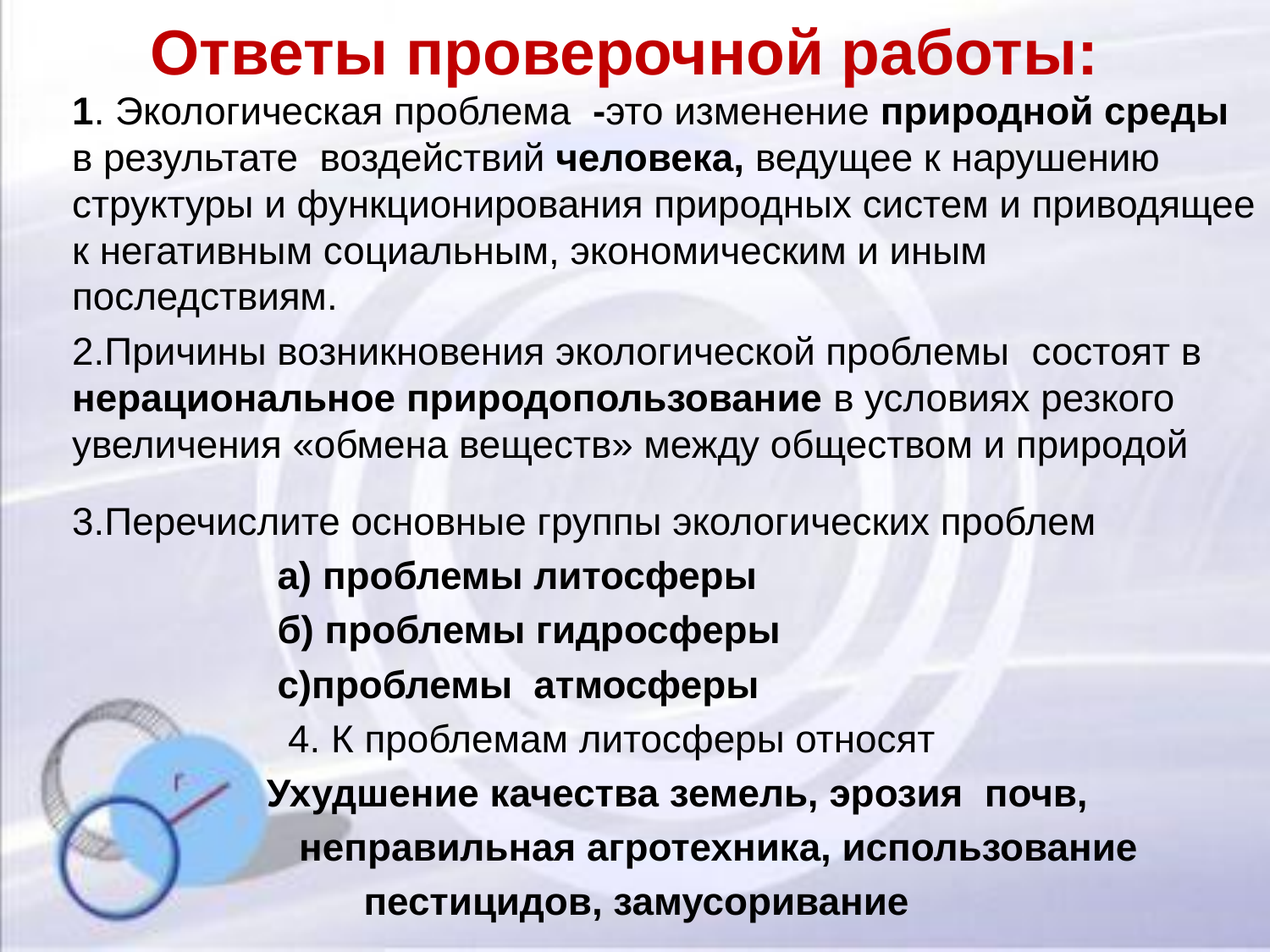

Ответы проверочной работы:
1. Экологическая проблема  -это изменение природной среды в результате  воздействий человека, ведущее к нарушению структуры и функционирования природных систем и приводящее к негативным социальным, экономическим и иным последствиям.
2.Причины возникновения экологической проблемы  состоят в нерациональное природопользование в условиях резкого увеличения «обмена веществ» между обществом и природой
3.Перечислите основные группы экологических проблем
                   а) проблемы литосферы
                   б) проблемы гидросферы
                   с)проблемы  атмосферы
                    4. К проблемам литосферы относят
                  Ухудшение качества земель, эрозия  почв,
                     неправильная агротехника, использование
                           пестицидов, замусоривание